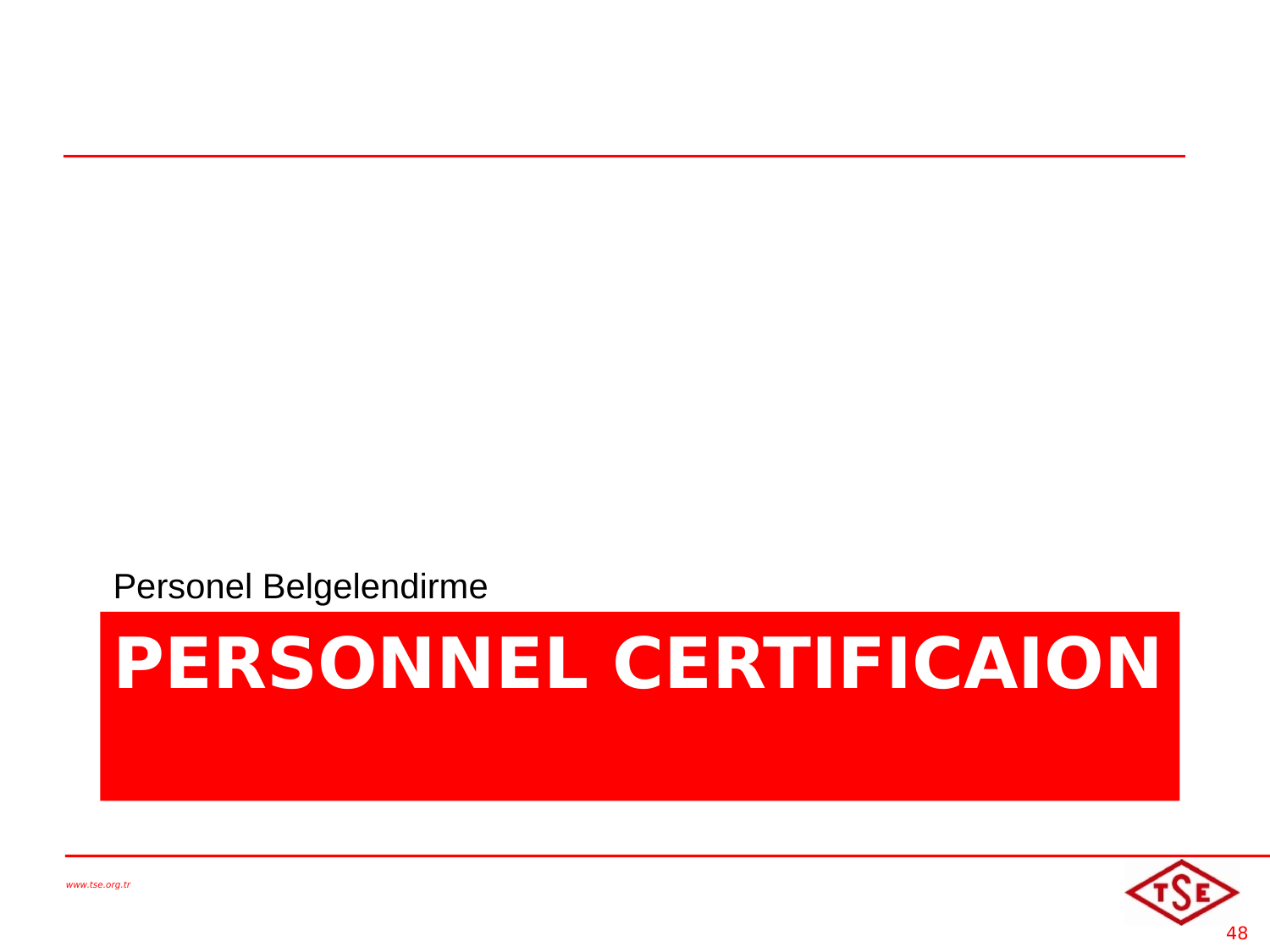

Personel Belgelendirme
# PERSONNEL CERTIFICAION

www.tse.org.tr
48